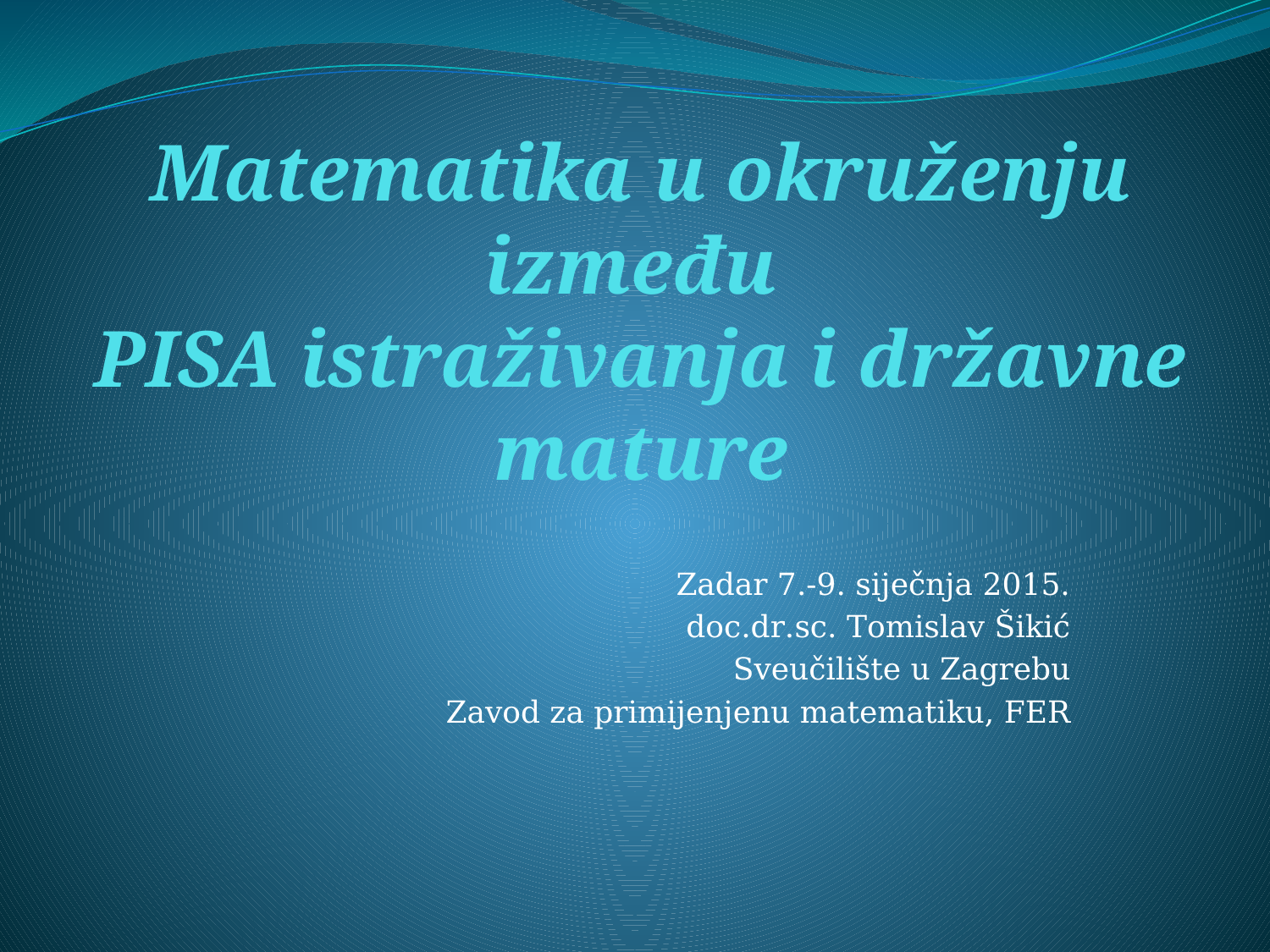

# Matematika u okruženju između PISA istraživanja i državne mature

Zadar 7.-9. siječnja 2015.
doc.dr.sc. Tomislav Šikić
Sveučilište u Zagrebu
Zavod za primijenjenu matematiku, FER